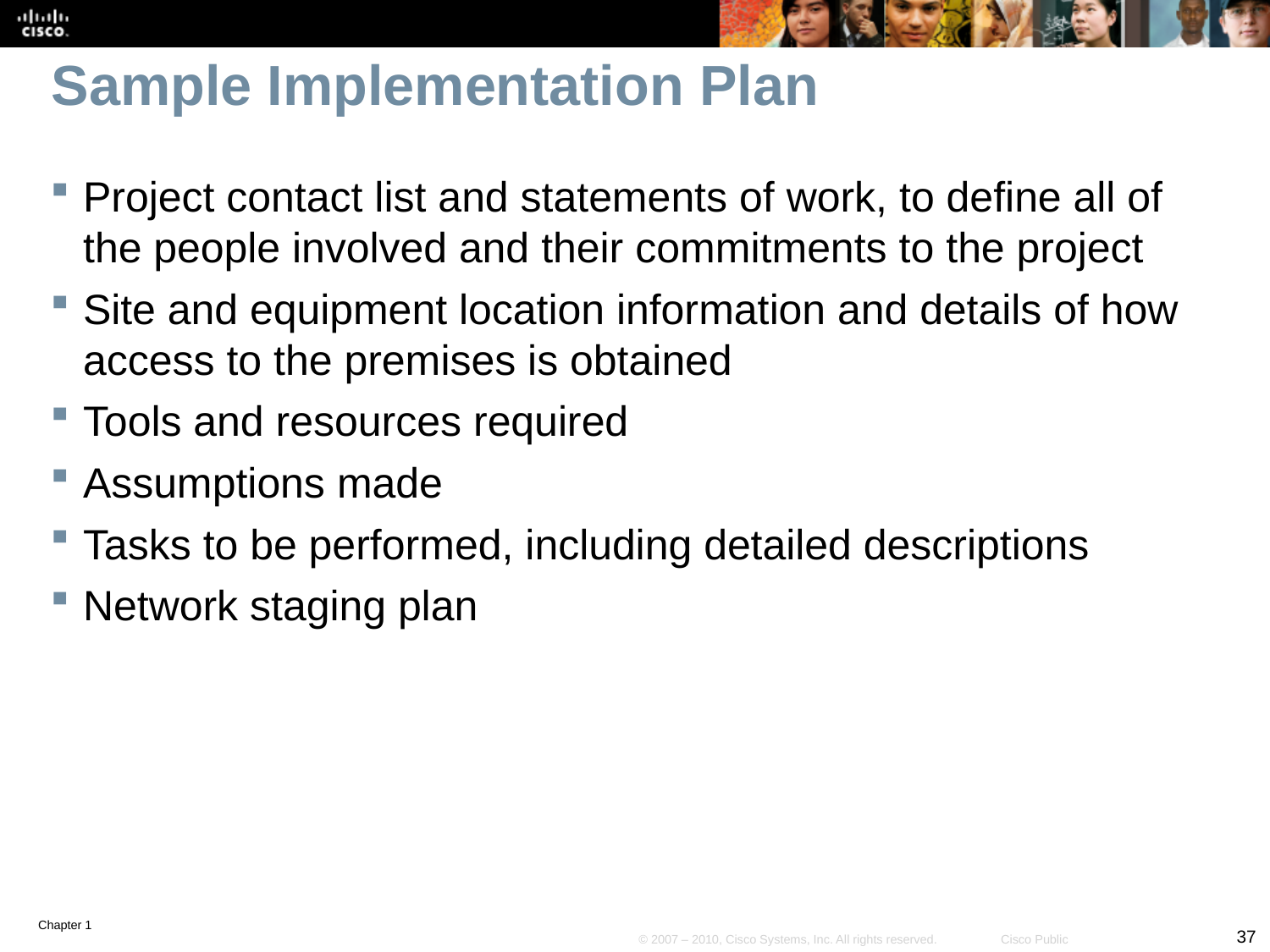

# Sample Implementation Plan
Project contact list and statements of work, to define all of the people involved and their commitments to the project
Site and equipment location information and details of how access to the premises is obtained
Tools and resources required
Assumptions made
Tasks to be performed, including detailed descriptions
Network staging plan